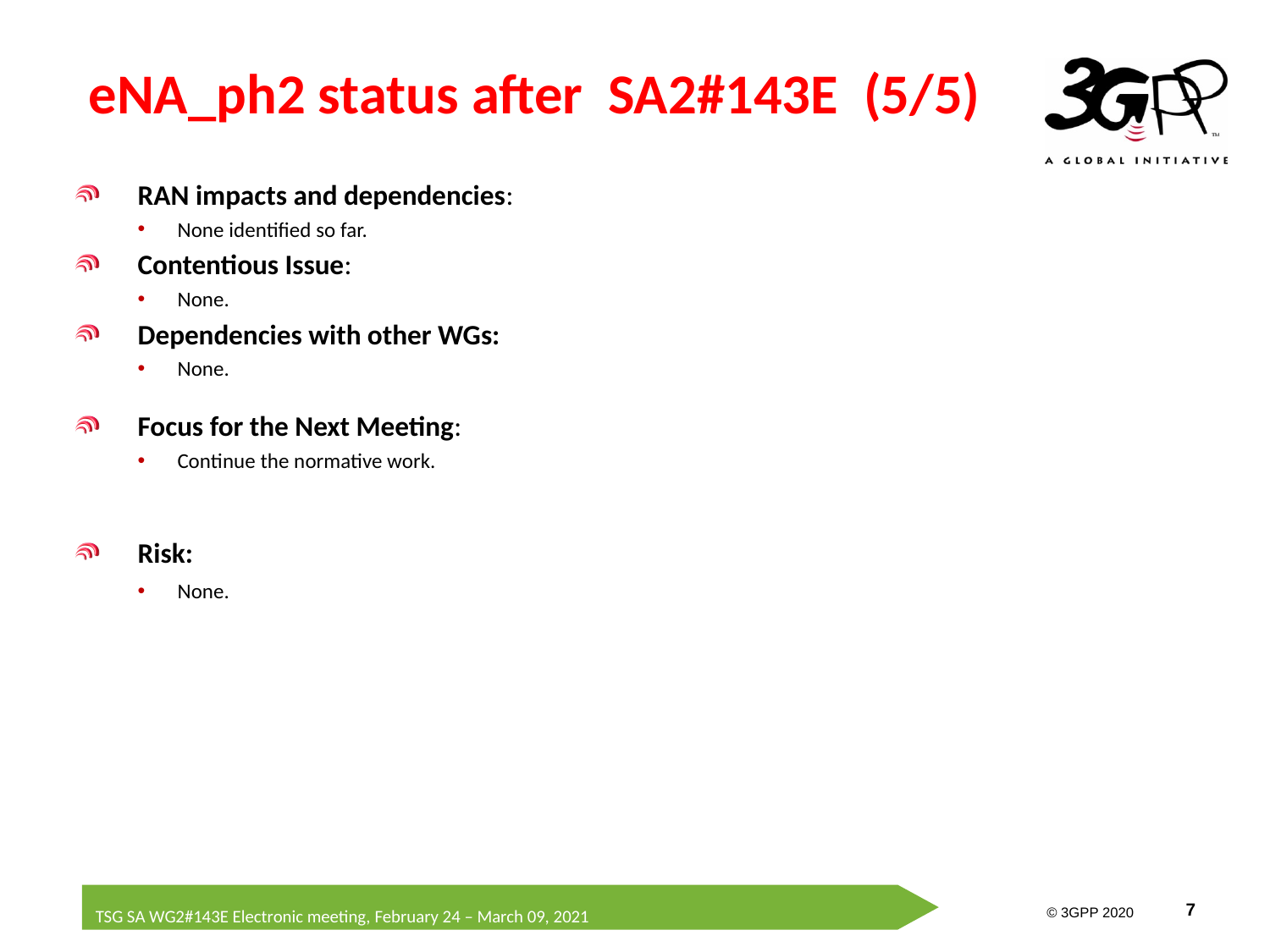

# eNA_ph2 status after  SA2#143E  (5/5)
RAN impacts and dependencies:
None identified so far.
Contentious Issue:
None.
Dependencies with other WGs:
None.

Focus for the Next Meeting:
Continue the normative work.

Risk:
None.